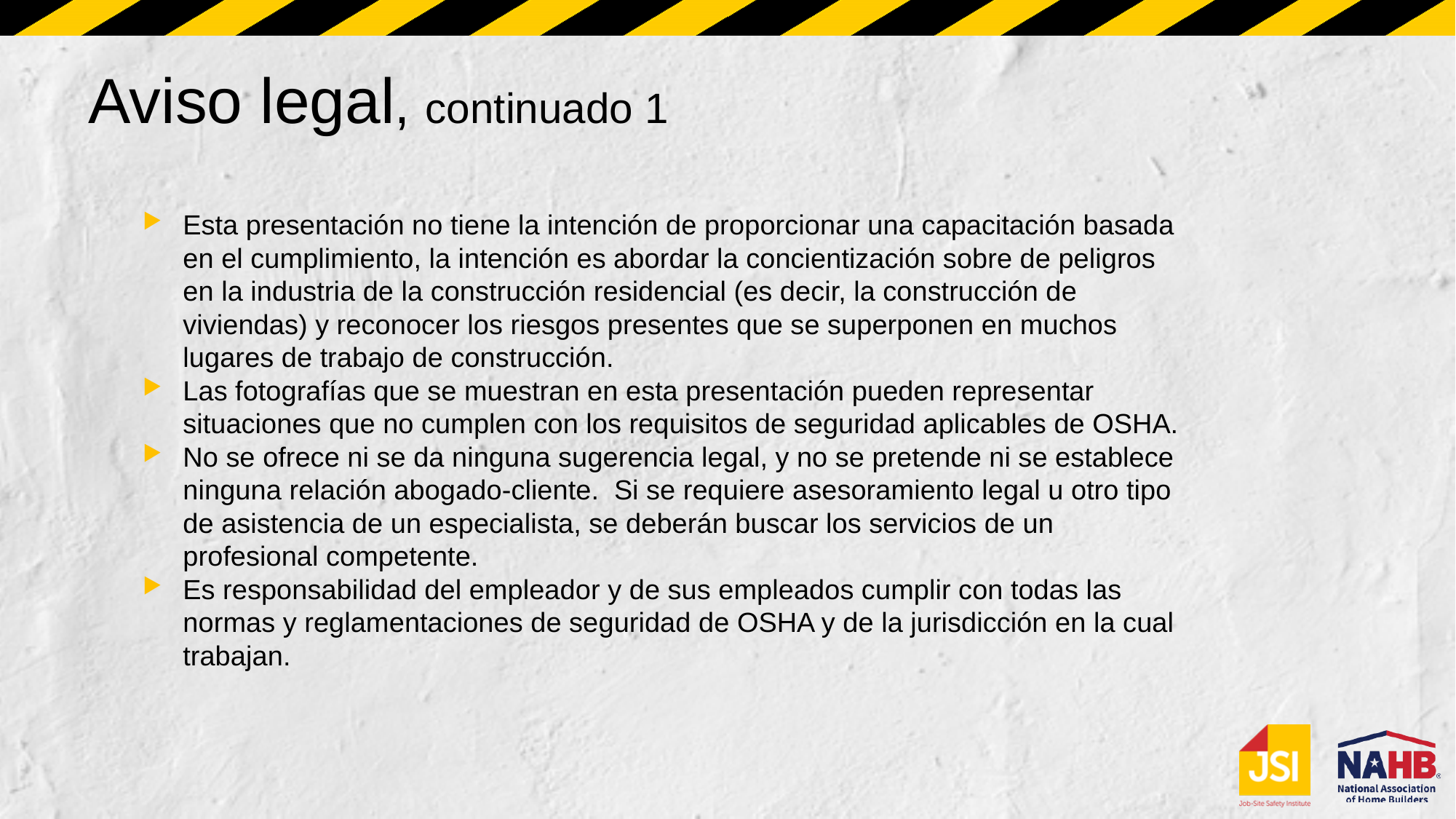

# Aviso legal, continuado 1
Esta presentación no tiene la intención de proporcionar una capacitación basada en el cumplimiento, la intención es abordar la concientización sobre de peligros en la industria de la construcción residencial (es decir, la construcción de viviendas) y reconocer los riesgos presentes que se superponen en muchos lugares de trabajo de construcción.
Las fotografías que se muestran en esta presentación pueden representar situaciones que no cumplen con los requisitos de seguridad aplicables de OSHA.
No se ofrece ni se da ninguna sugerencia legal, y no se pretende ni se establece ninguna relación abogado-cliente.  Si se requiere asesoramiento legal u otro tipo de asistencia de un especialista, se deberán buscar los servicios de un profesional competente.
Es responsabilidad del empleador y de sus empleados cumplir con todas las normas y reglamentaciones de seguridad de OSHA y de la jurisdicción en la cual trabajan.